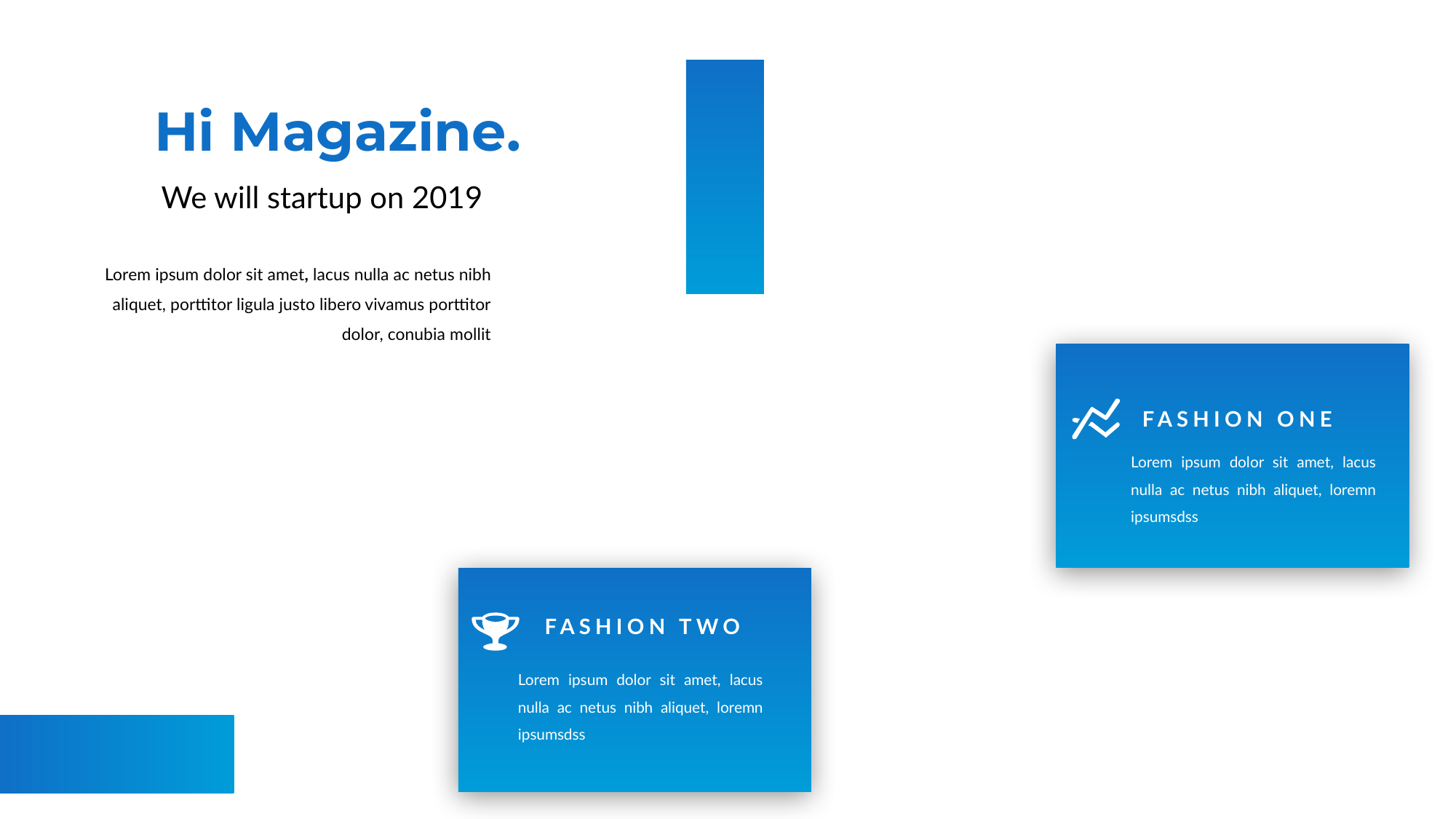

Hi Magazine.
We will startup on 2019
Lorem ipsum dolor sit amet, lacus nulla ac netus nibh aliquet, porttitor ligula justo libero vivamus porttitor dolor, conubia mollit

FASHION ONE

Lorem ipsum dolor sit amet, lacus nulla ac netus nibh aliquet, loremn ipsumsdss

FASHION TWO

Lorem ipsum dolor sit amet, lacus nulla ac netus nibh aliquet, loremn ipsumsdss